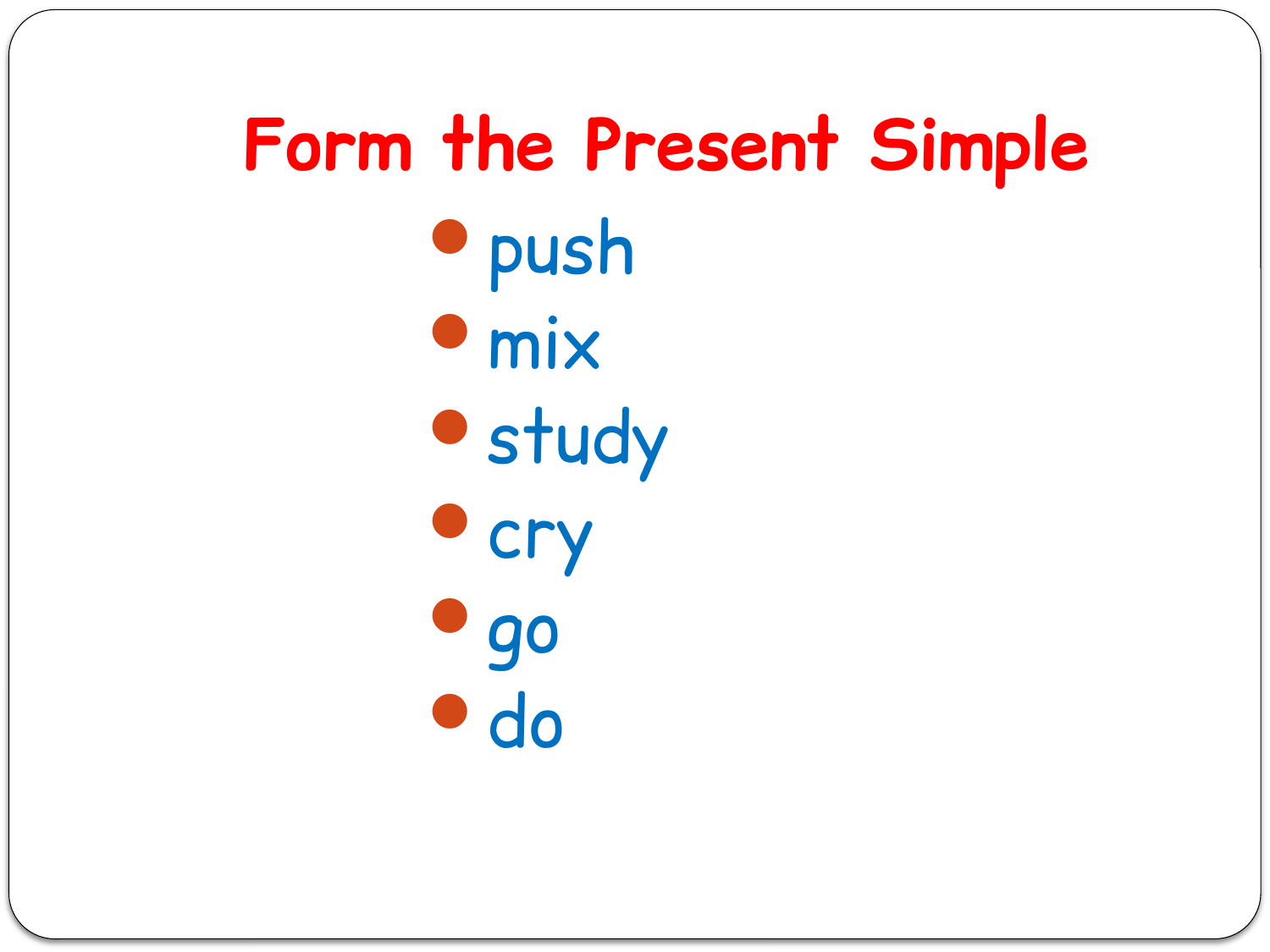

# Form the Present Simple
push
mix
study
cry
go
do